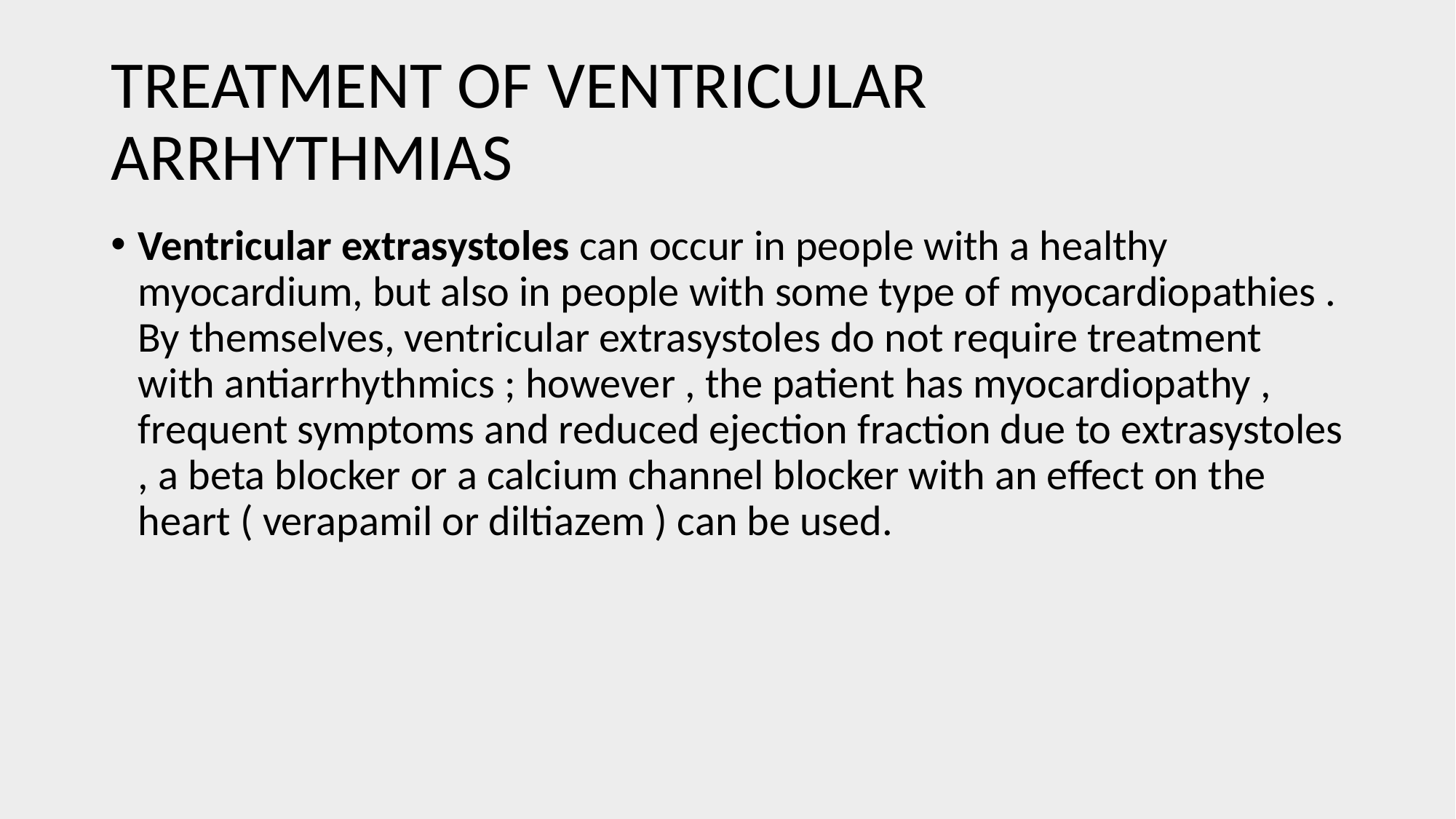

# TREATMENT OF VENTRICULAR ARRHYTHMIAS
Ventricular extrasystoles can occur in people with a healthy myocardium, but also in people with some type of myocardiopathies . By themselves, ventricular extrasystoles do not require treatment with antiarrhythmics ; however , the patient has myocardiopathy , frequent symptoms and reduced ejection fraction due to extrasystoles , a beta blocker or a calcium channel blocker with an effect on the heart ( verapamil or diltiazem ) can be used.